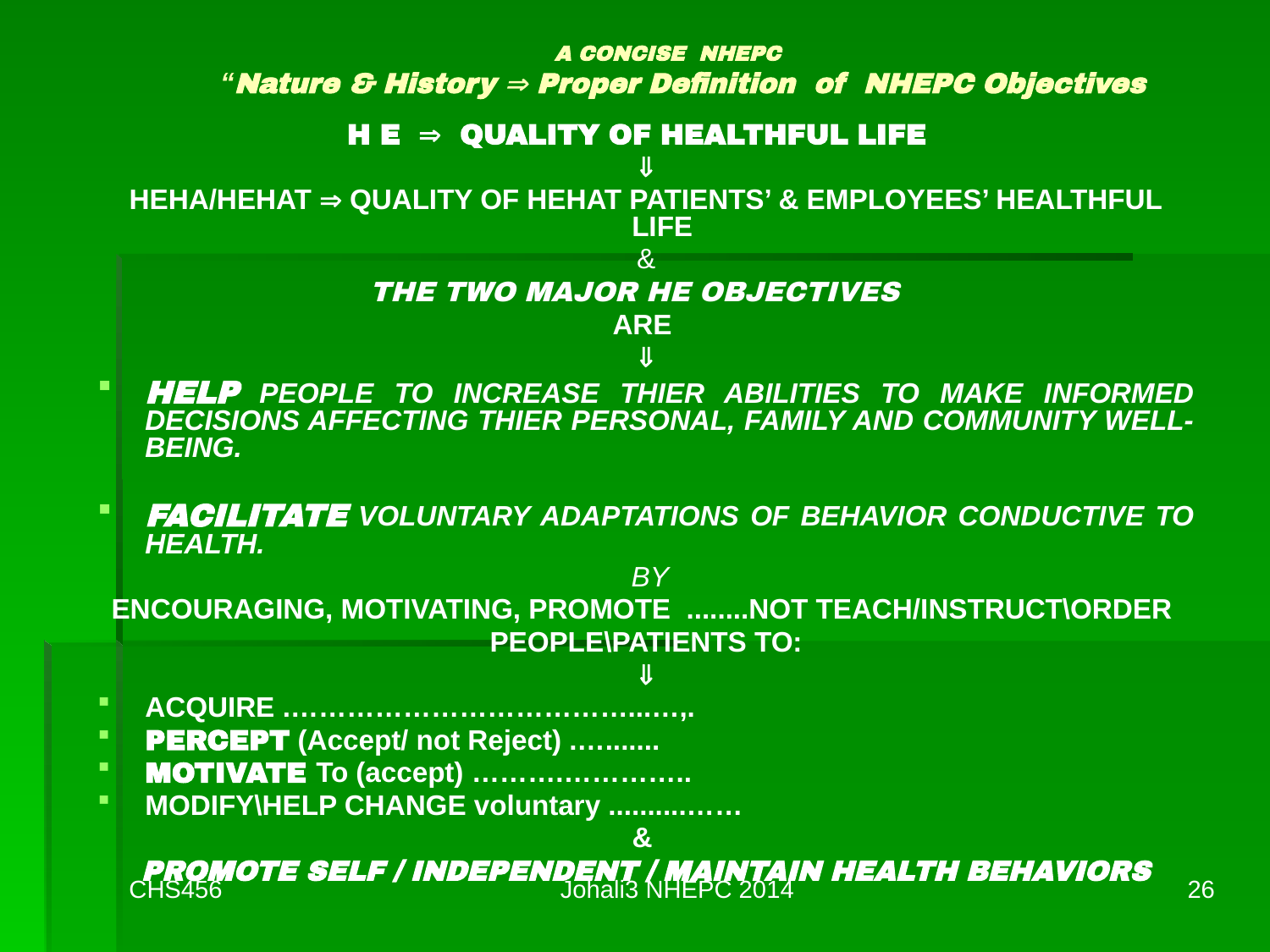

# A CONCISE  NHEPC “Nature & History ⇒ Proper Definition  of  NHEPC Objectives
H E  ⇒  QUALITY OF HEALTHFUL LIFE
⇓
HEHA/HEHAT ⇒ QUALITY OF HEHAT PATIENTS’ & EMPLOYEES’ HEALTHFUL LIFE
&
THE TWO MAJOR HE OBJECTIVES
ARE
⇓
HELP PEOPLE TO INCREASE THIER ABILITIES TO MAKE INFORMED DECISIONS AFFECTING THIER PERSONAL, FAMILY AND COMMUNITY WELL-BEING.

FACILITATE VOLUNTARY ADAPTATIONS OF BEHAVIOR CONDUCTIVE TO HEALTH.
 BY
ENCOURAGING, MOTIVATING, PROMOTE  ........NOT TEACH/INSTRUCT\ORDER
PEOPLE\PATIENTS TO:
⇓
ACQUIRE .………………………………...…,.
PERCEPT (Accept/ not Reject) .….......
MOTIVATE To (accept) ……….…………..
MODIFY\HELP CHANGE voluntary ..........……
&
PROMOTE SELF / INDEPENDENT / MAINTAIN HEALTH BEHAVIORS
CHS456
Johali3 NHEPC 2014
26